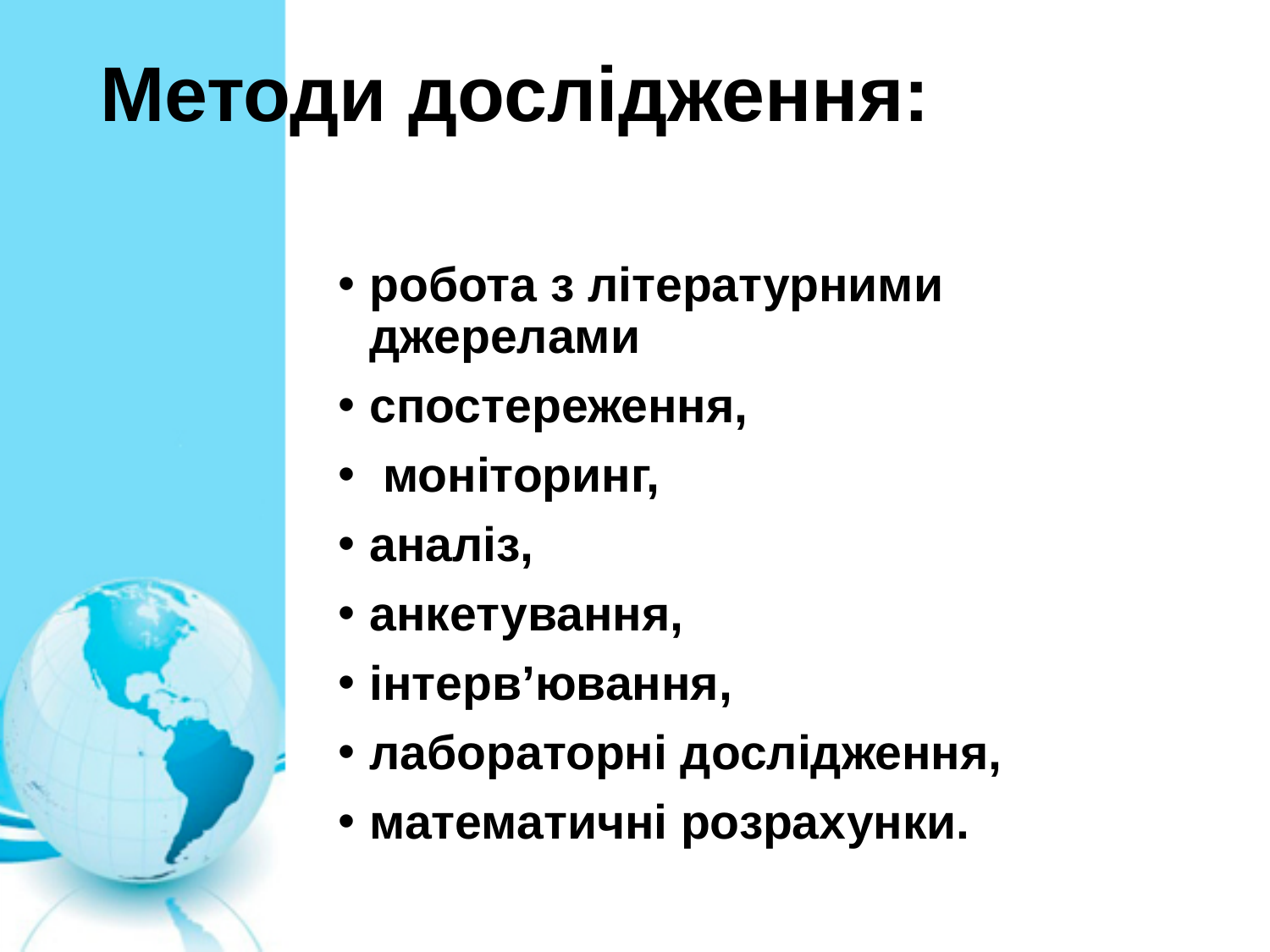

# Методи дослідження:
робота з літературними джерелами
спостереження,
 моніторинг,
аналіз,
анкетування,
інтерв’ювання,
лабораторні дослідження,
математичні розрахунки.